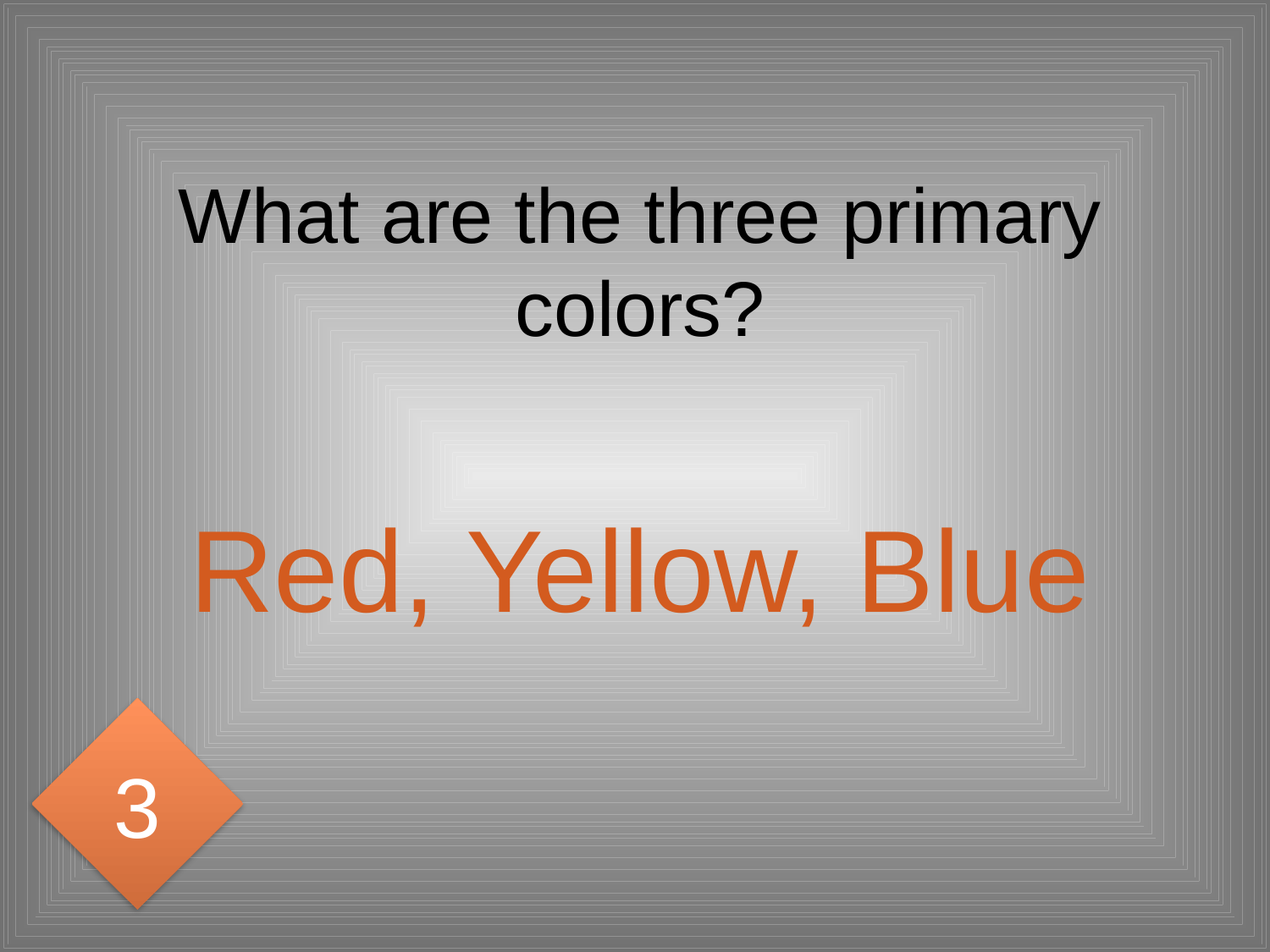

# What are the three primary colors?
Red, Yellow, Blue
3